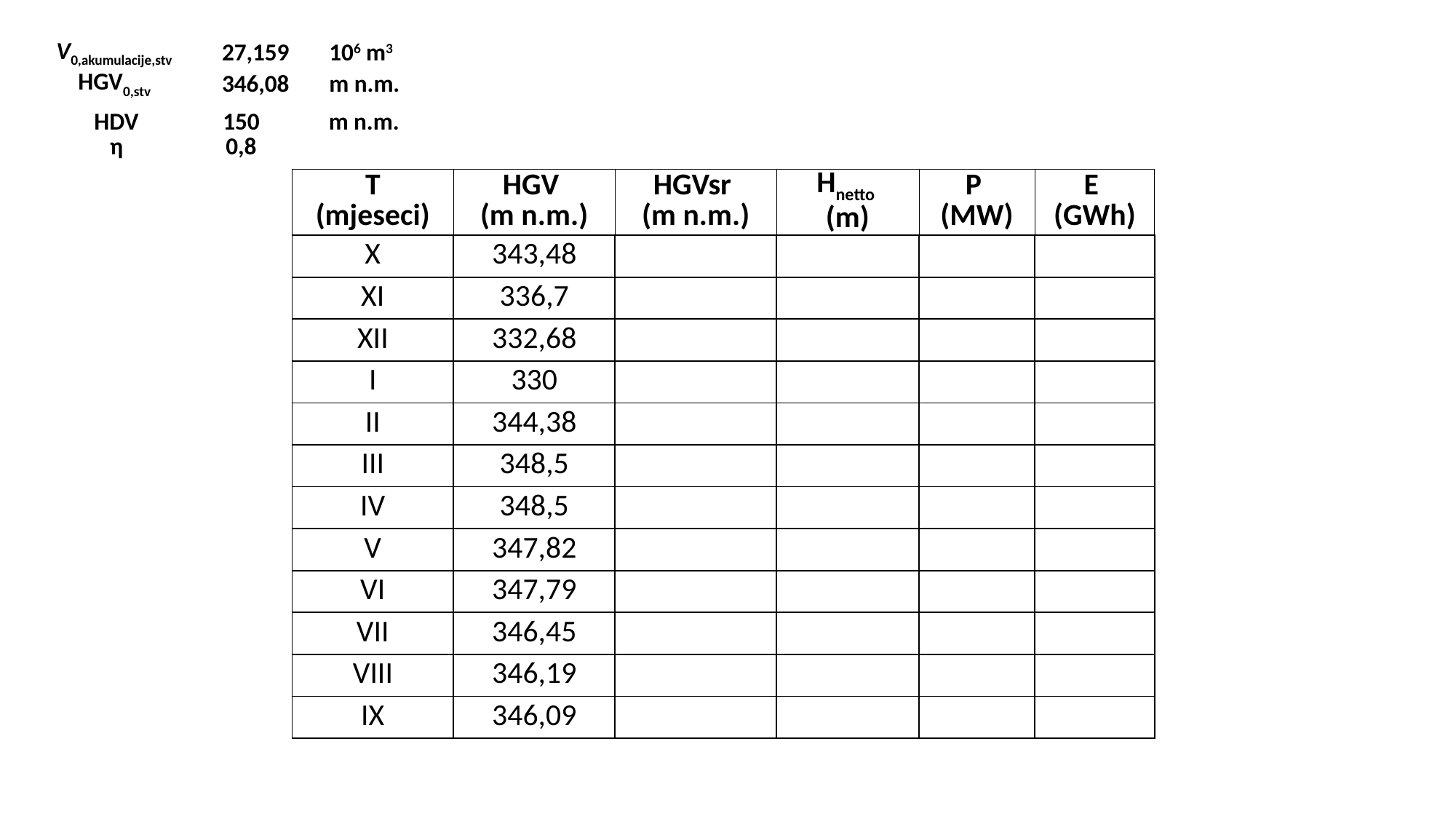

| V0,akumulacije,stv | 27,159 | 106 m3 |
| --- | --- | --- |
| HGV0,stv | 346,08 | m n.m. |
| HDV | 150 | m n.m. |
| --- | --- | --- |
| η | 0,8 |  |
| T (mjeseci) | HGV (m n.m.) | HGVsr (m n.m.) | Hnetto (m) | P (MW) | E (GWh) |
| --- | --- | --- | --- | --- | --- |
| X | 343,48 |  |  |  |  |
| XI | 336,7 |  |  |  |  |
| XII | 332,68 |  |  |  |  |
| I | 330 |  |  |  |  |
| II | 344,38 |  |  |  |  |
| III | 348,5 |  |  |  |  |
| IV | 348,5 |  |  |  |  |
| V | 347,82 |  |  |  |  |
| VI | 347,79 |  |  |  |  |
| VII | 346,45 |  |  |  |  |
| VIII | 346,19 |  |  |  |  |
| IX | 346,09 |  |  |  |  |